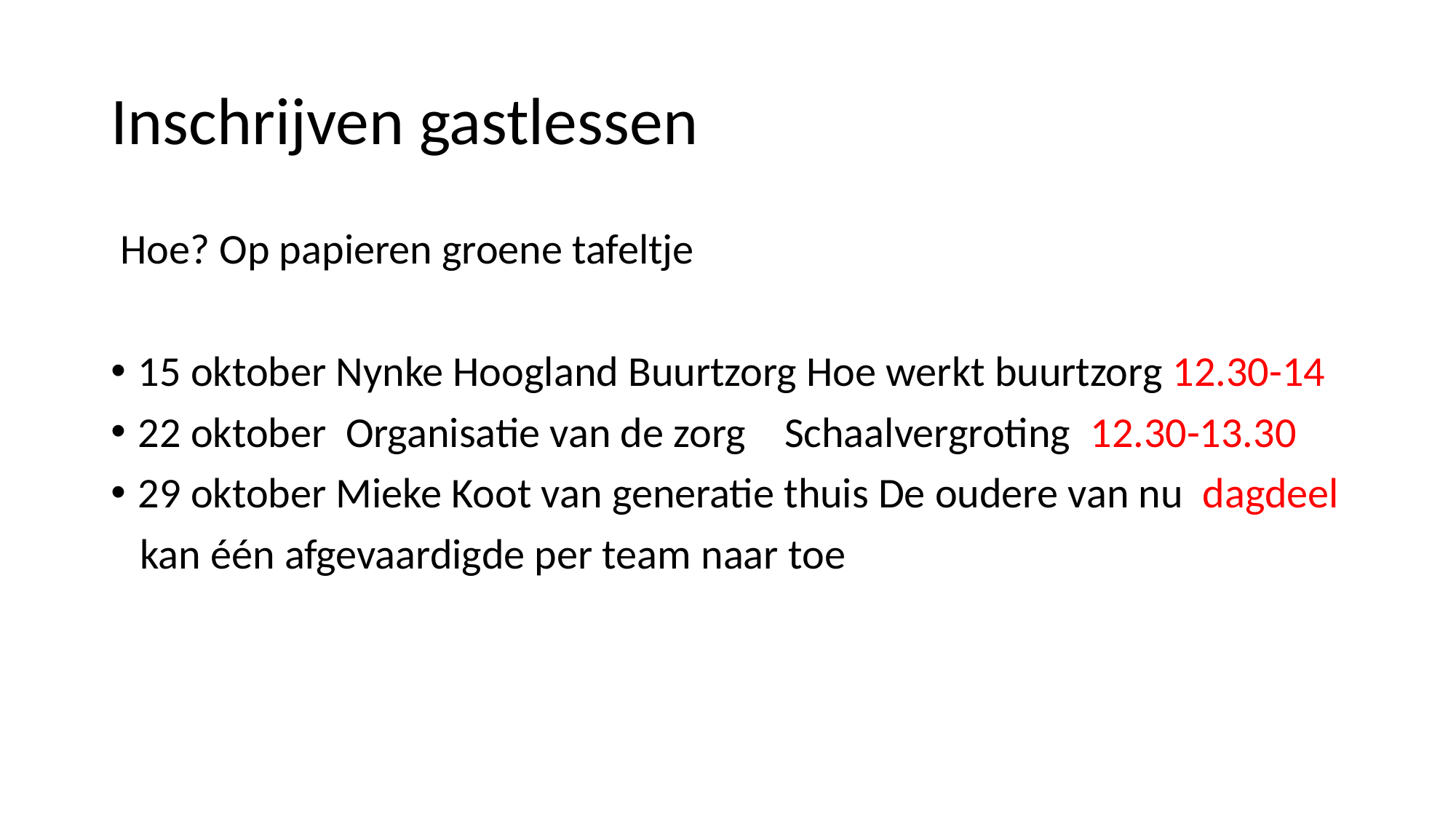

# Inschrijven gastlessen
 Hoe? Op papieren groene tafeltje

15 oktober Nynke Hoogland Buurtzorg Hoe werkt buurtzorg 12.30-14
22 oktober  Organisatie van de zorg    Schaalvergroting  12.30-13.30
29 oktober Mieke Koot van generatie thuis De oudere van nu  dagdeel
   kan één afgevaardigde per team naar toe